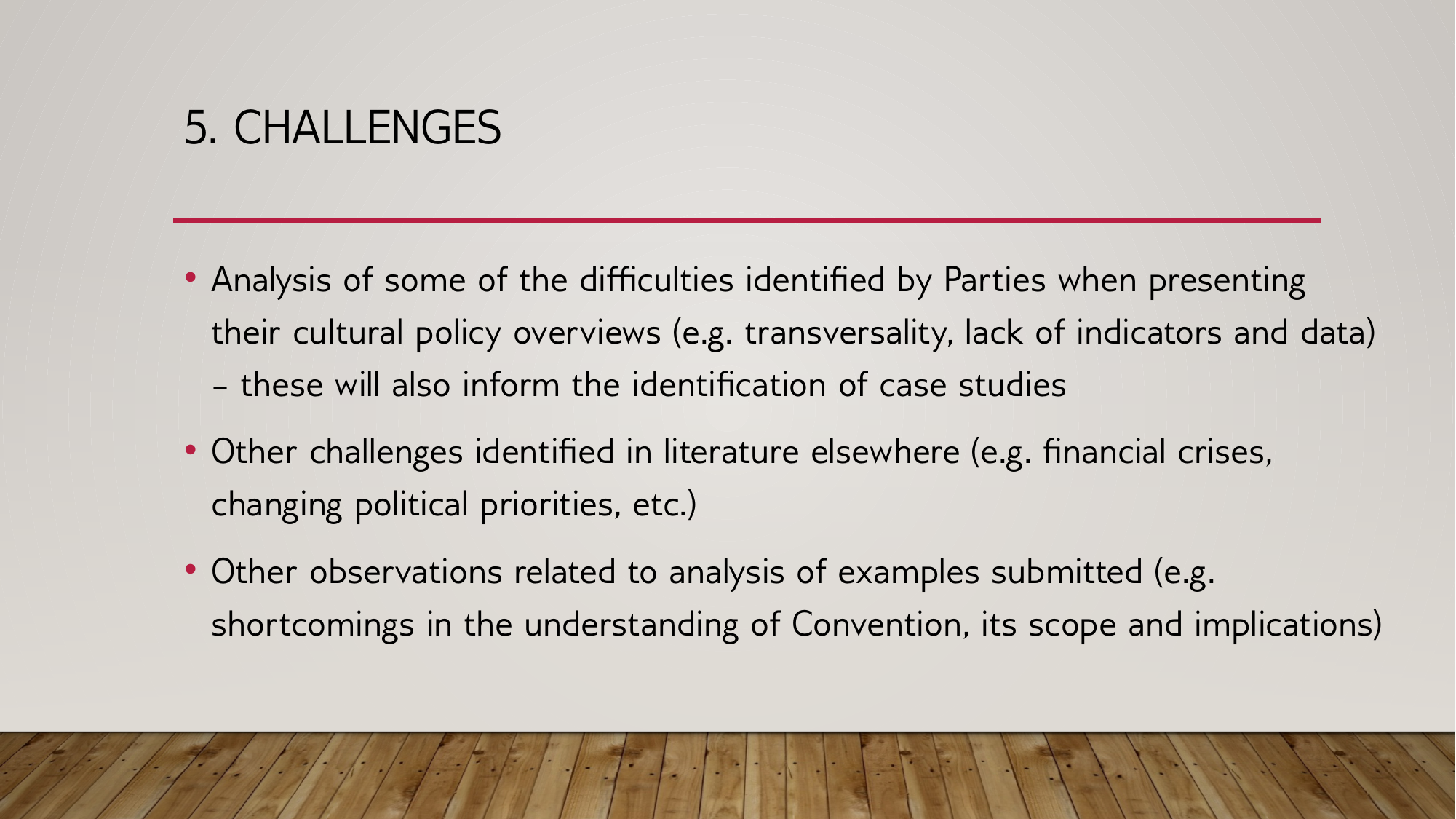

# 5. challenges
Analysis of some of the difficulties identified by Parties when presenting their cultural policy overviews (e.g. transversality, lack of indicators and data) – these will also inform the identification of case studies
Other challenges identified in literature elsewhere (e.g. financial crises, changing political priorities, etc.)
Other observations related to analysis of examples submitted (e.g. shortcomings in the understanding of Convention, its scope and implications)